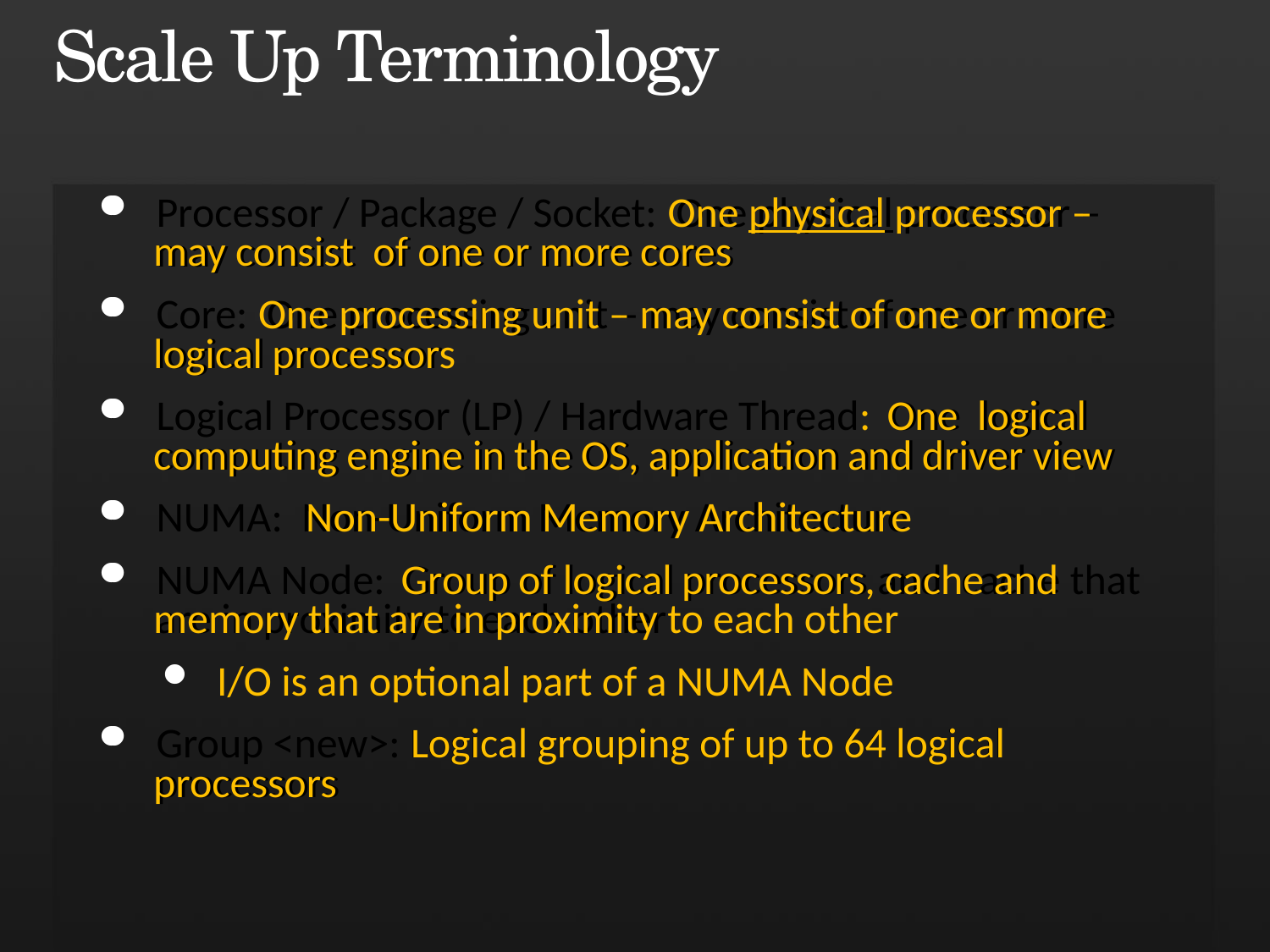

# Scale Up Terminology
                                                      One physical processor – may consist  of one or more cores
           One processing unit – may consist of one or more logical processors
                                                                             One  logical computing engine in the OS, application and driver view
                Non-Uniform Memory Architecture
                          Group of logical processors, cache and memory that are in proximity to each other
I/O is an optional part of a NUMA Node
                           Logical grouping of up to 64 logical processors

Processor / Package / Socket:  One physical processor – may consist  of one or more cores
Core:  One processing unit – may consist of one or more logical processor
Logical Processor (LP) / Hardware Thread:  One  logical computing engine in the OS, application and driver view
NUMA:  Non-Uniform Memory Architecture
NUMA Node:  Group of logical processors and  cache that are in proximity to each other

Group <new>: Logical grouping of up to 64 logical processors